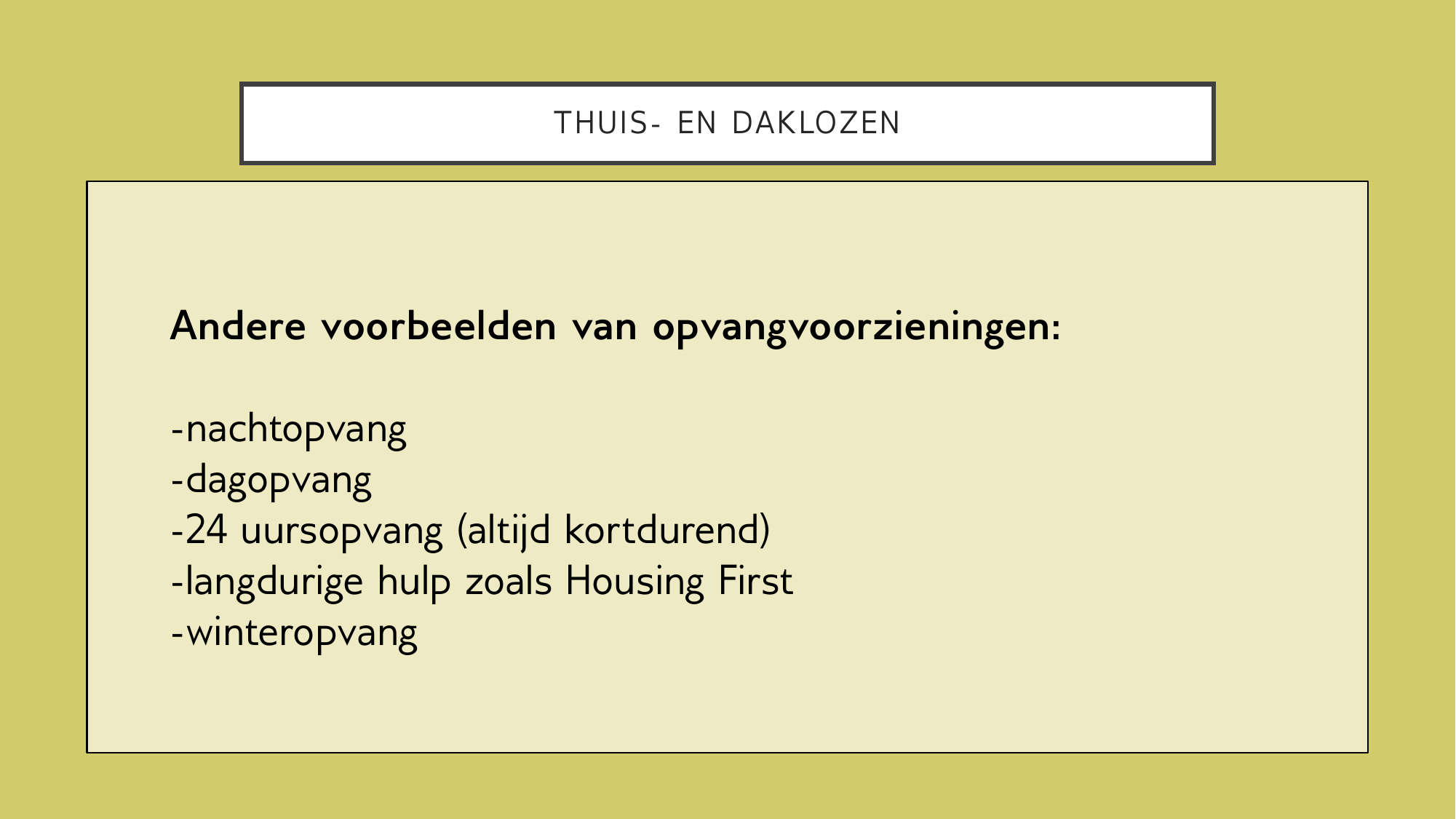

# Thuis- en daklozen

Andere voorbeelden van opvangvoorzieningen:

-nachtopvang
-dagopvang
-24 uursopvang (altijd kortdurend)
-langdurige hulp zoals Housing First
-winteropvang